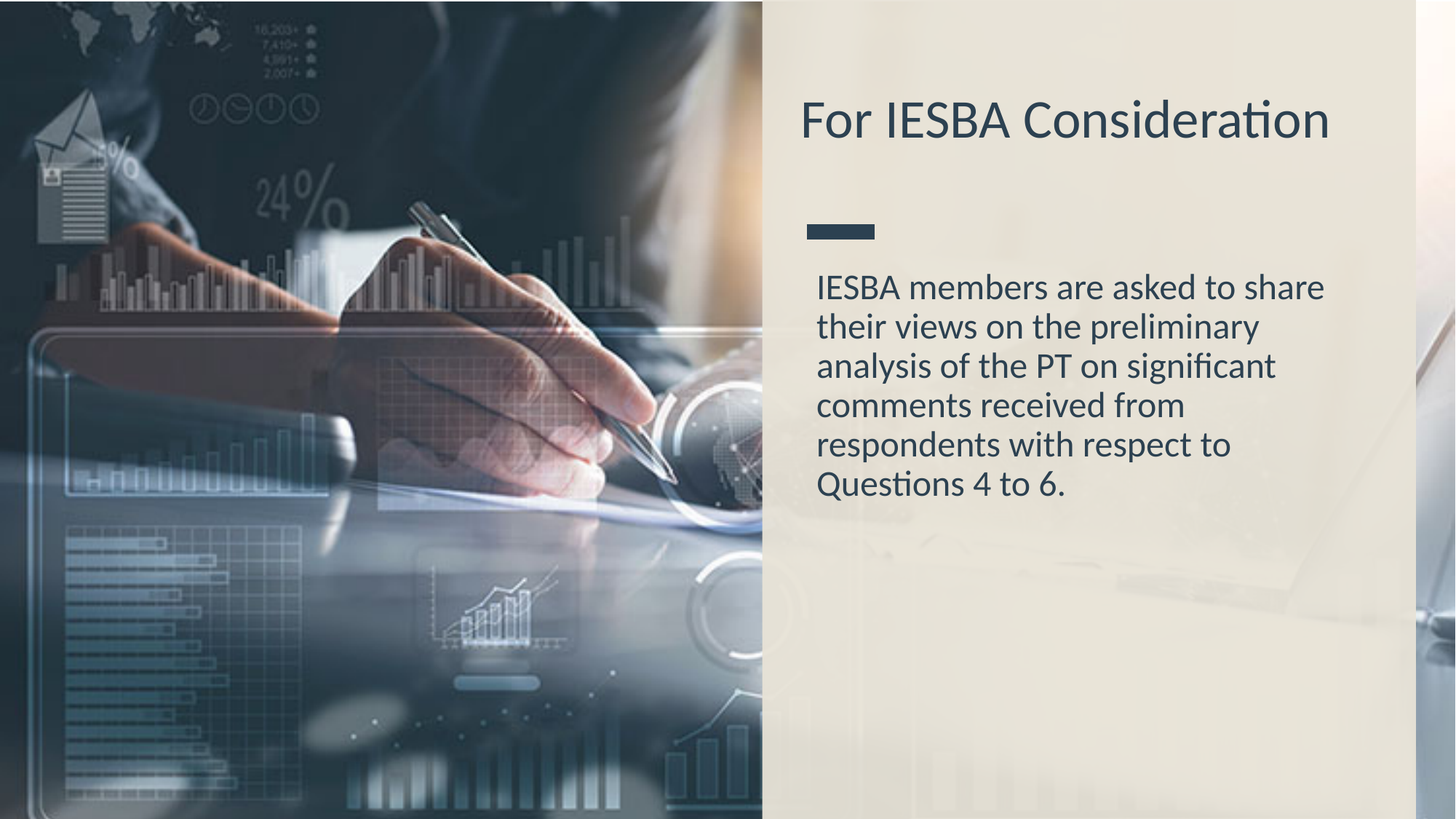

# For IESBA Consideration
IESBA members are asked to share their views on the preliminary analysis of the PT on significant comments received from respondents with respect to Questions 4 to 6.